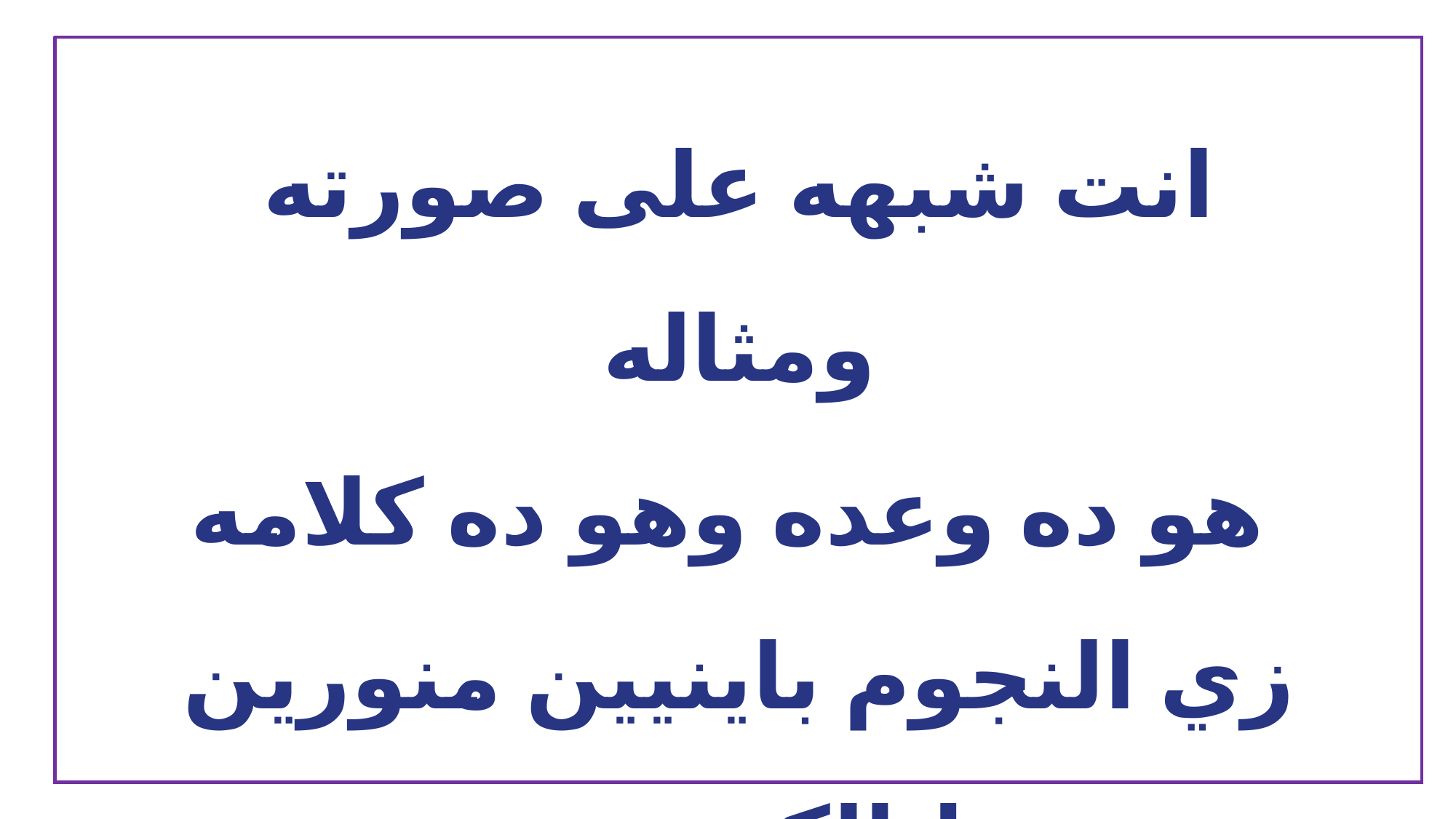

انت شبهه على صورته ومثاله
 هو ده وعده وهو ده كلامه
زي النجوم باينيين منورين
 وسط الكون مميزين